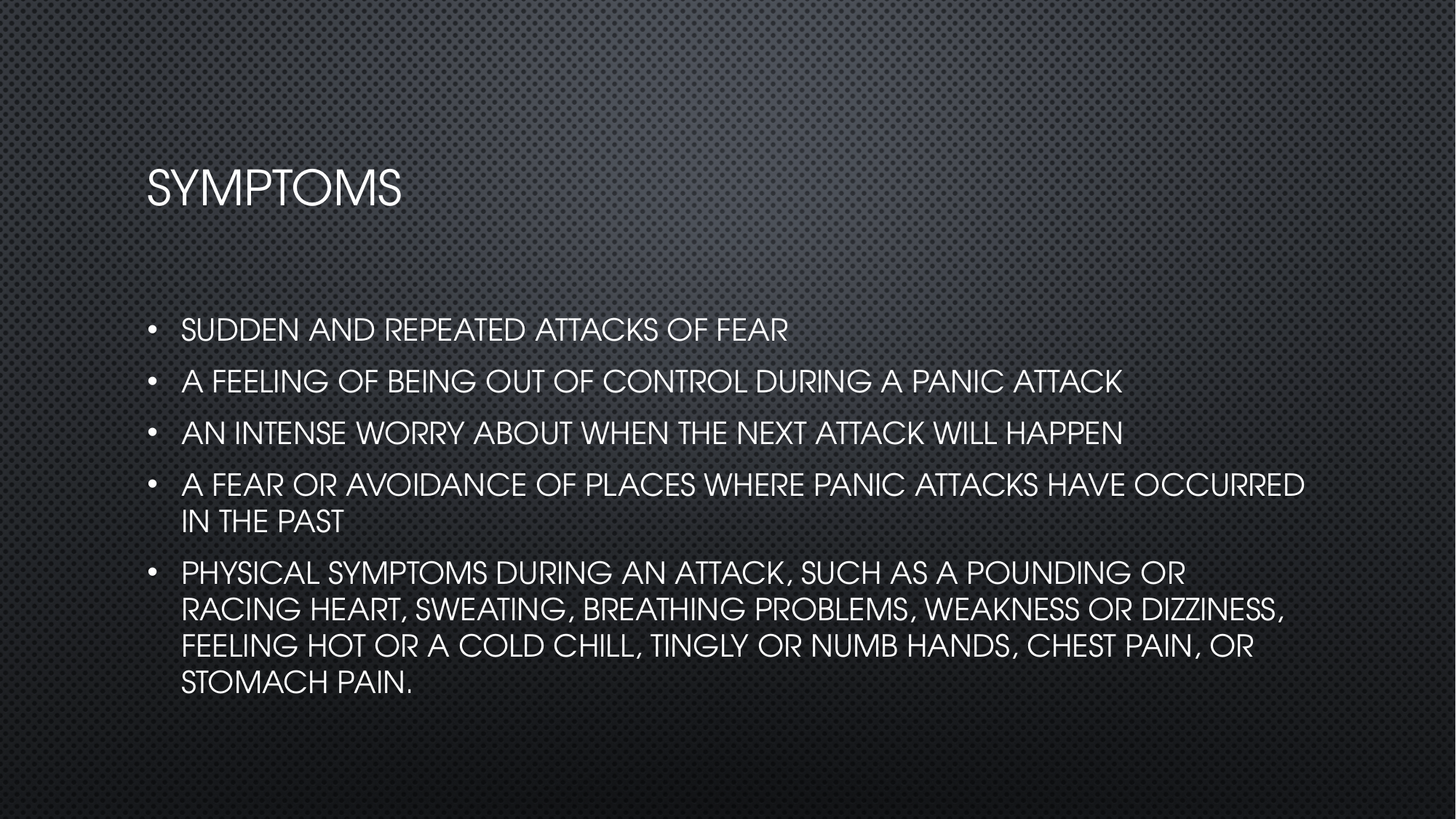

# Symptoms
Sudden and repeated attacks of fear
A feeling of being out of control during a panic attack
An intense worry about when the next attack will happen
A fear or avoidance of places where panic attacks have occurred in the past
Physical symptoms during an attack, such as a pounding or racing heart, sweating, breathing problems, weakness or dizziness, feeling hot or a cold chill, tingly or numb hands, chest pain, or stomach pain.